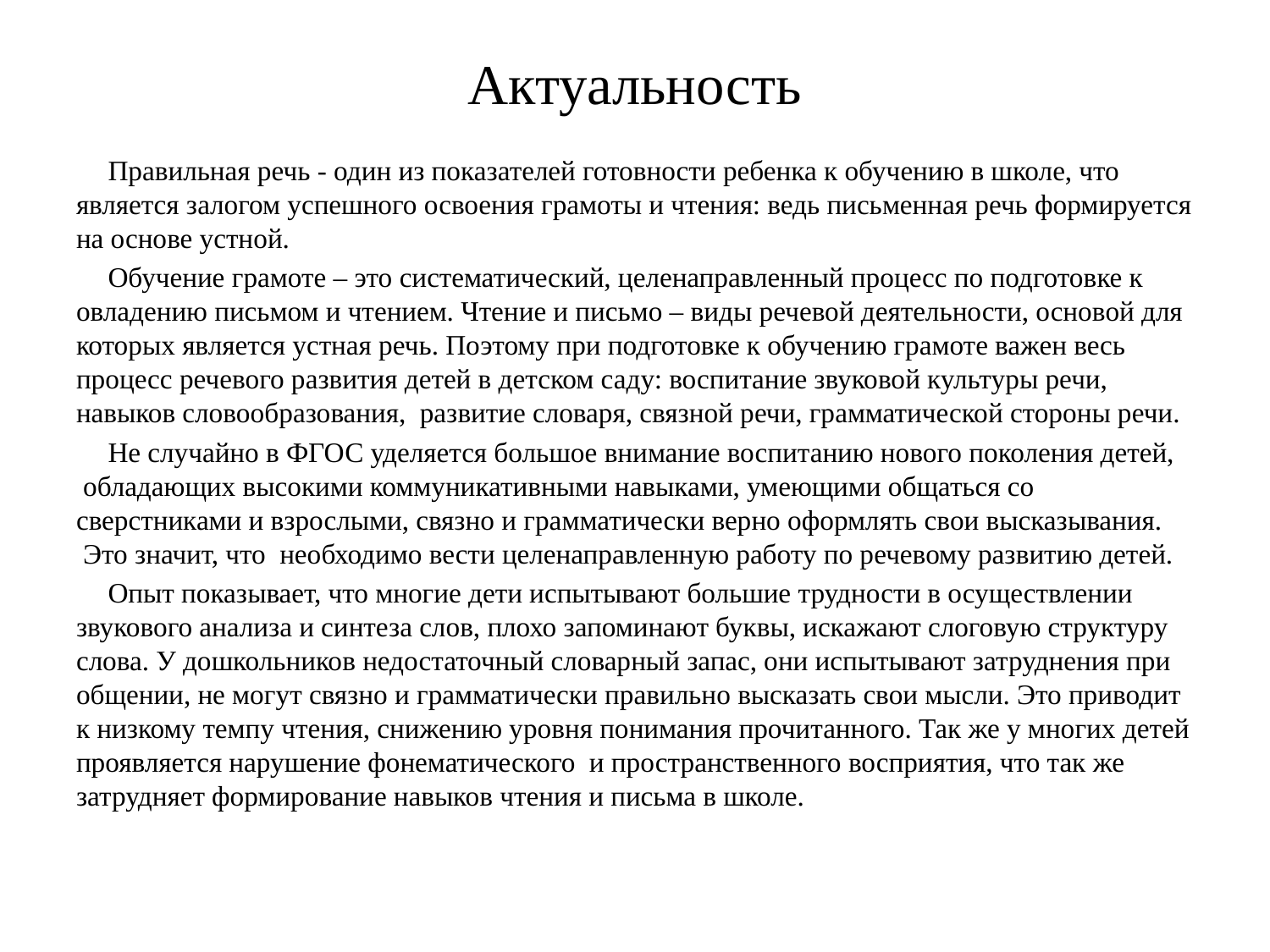

# Актуальность
	Правильная речь - один из показателей готовности ребенка к обучению в школе, что является залогом успешного освоения грамоты и чтения: ведь письменная речь формируется на основе устной.
	Обучение грамоте – это систематический, целенаправленный процесс по подготовке к овладению письмом и чтением. Чтение и письмо – виды речевой деятельности, основой для которых является устная речь. Поэтому при подготовке к обучению грамоте важен весь процесс речевого развития детей в детском саду: воспитание звуковой культуры речи, навыков словообразования,  развитие словаря, связной речи, грамматической стороны речи.
	Не случайно в ФГОС уделяется большое внимание воспитанию нового поколения детей,  обладающих высокими коммуникативными навыками, умеющими общаться со сверстниками и взрослыми, связно и грамматически верно оформлять свои высказывания.  Это значит, что  необходимо вести целенаправленную работу по речевому развитию детей.
	Опыт показывает, что многие дети испытывают большие трудности в осуществлении звукового анализа и синтеза слов, плохо запоминают буквы, искажают слоговую структуру слова. У дошкольников недостаточный словарный запас, они испытывают затруднения при общении, не могут связно и грамматически правильно высказать свои мысли. Это приводит к низкому темпу чтения, снижению уровня понимания прочитанного. Так же у многих детей проявляется нарушение фонематического  и пространственного восприятия, что так же затрудняет формирование навыков чтения и письма в школе.